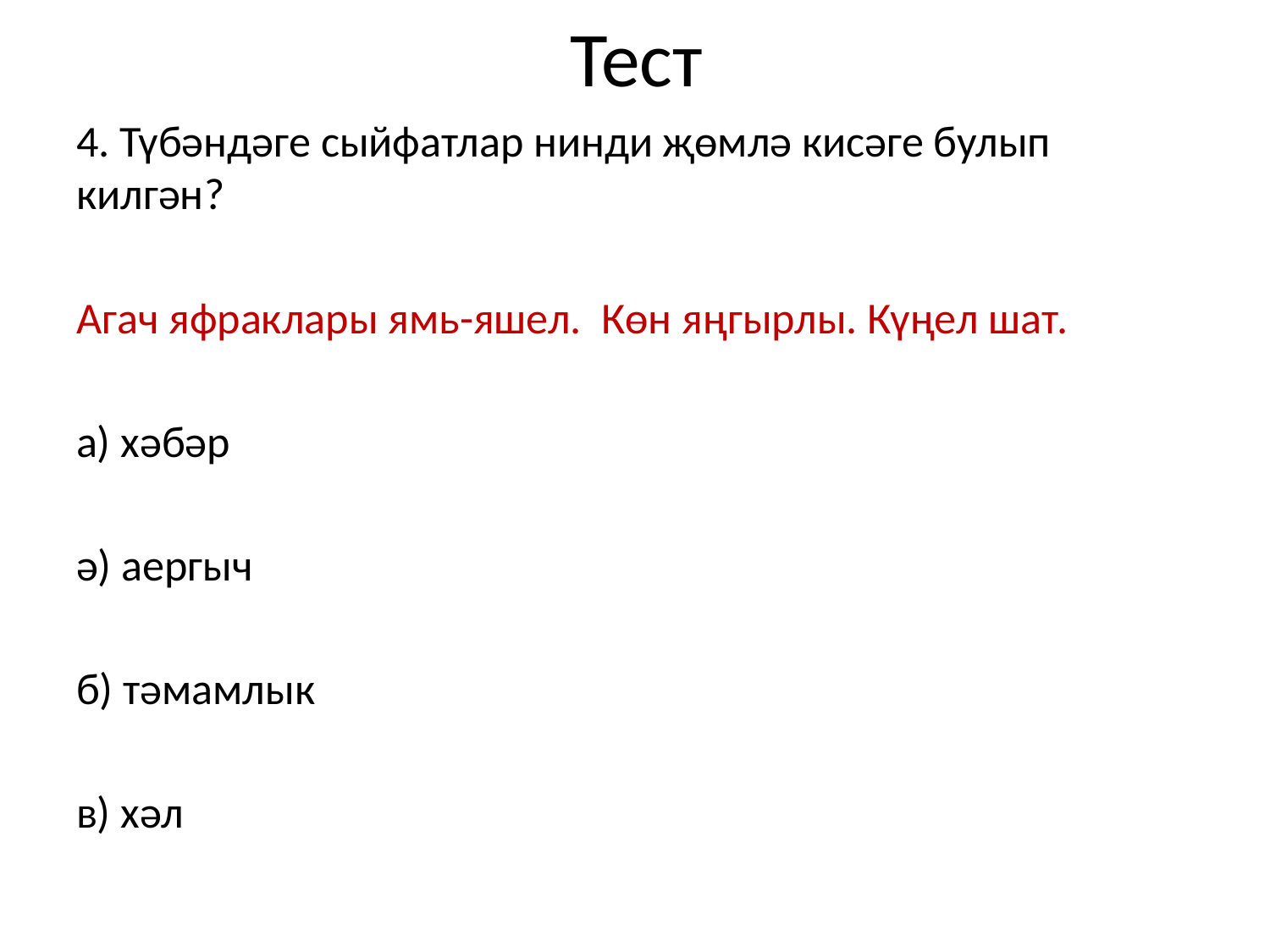

# Тест
4. Түбәндәге сыйфатлар нинди җөмлә кисәге булып килгән?

Агач яфраклары ямь-яшел.  Көн яңгырлы. Күңел шат.

а) хәбәр

ә) аергыч

б) тәмамлык

в) хәл